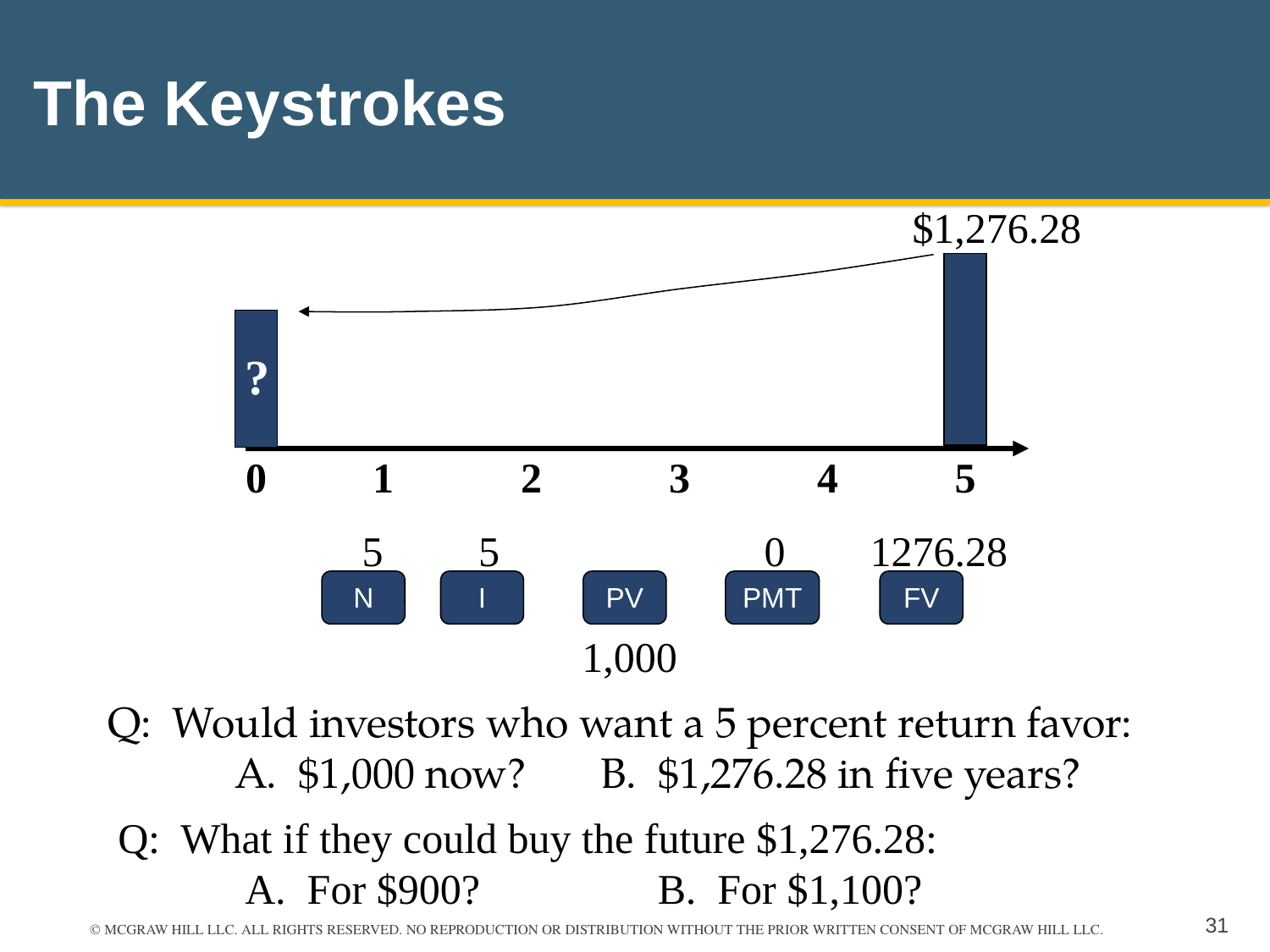

# The Keystrokes
$1,276.28

0	1	  2	    3	      4	       5

?
   5         5            	     0 	   1276.28
N

I

PV

PMT

FV

		   1,000
Q:  Would investors who want a 5 percent return favor:
	A.  $1,000 now?       B.  $1,276.28 in five years?
Q:  What if they could buy the future $1,276.28:
	A.  For $900?    	   B.  For $1,100?
© MCGRAW HILL LLC. ALL RIGHTS RESERVED. NO REPRODUCTION OR DISTRIBUTION WITHOUT THE PRIOR WRITTEN CONSENT OF MCGRAW HILL LLC.
31